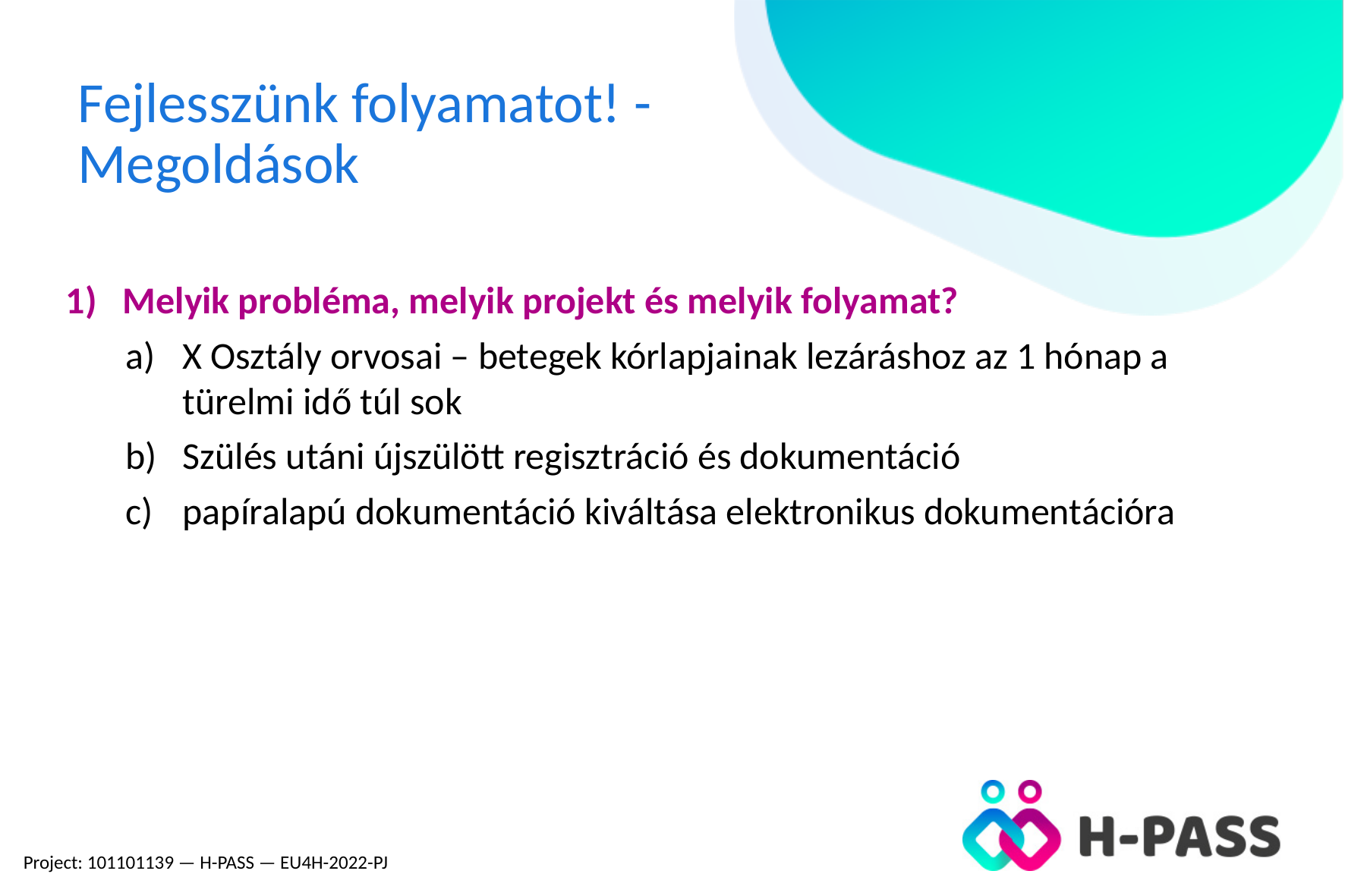

# Fejlesszünk folyamatot! - Megoldások
Melyik probléma, melyik projekt és melyik folyamat?
X Osztály orvosai – betegek kórlapjainak lezáráshoz az 1 hónap a türelmi idő túl sok
Szülés utáni újszülött regisztráció és dokumentáció
papíralapú dokumentáció kiváltása elektronikus dokumentációra
Project: 101101139 — H-PASS — EU4H-2022-PJ